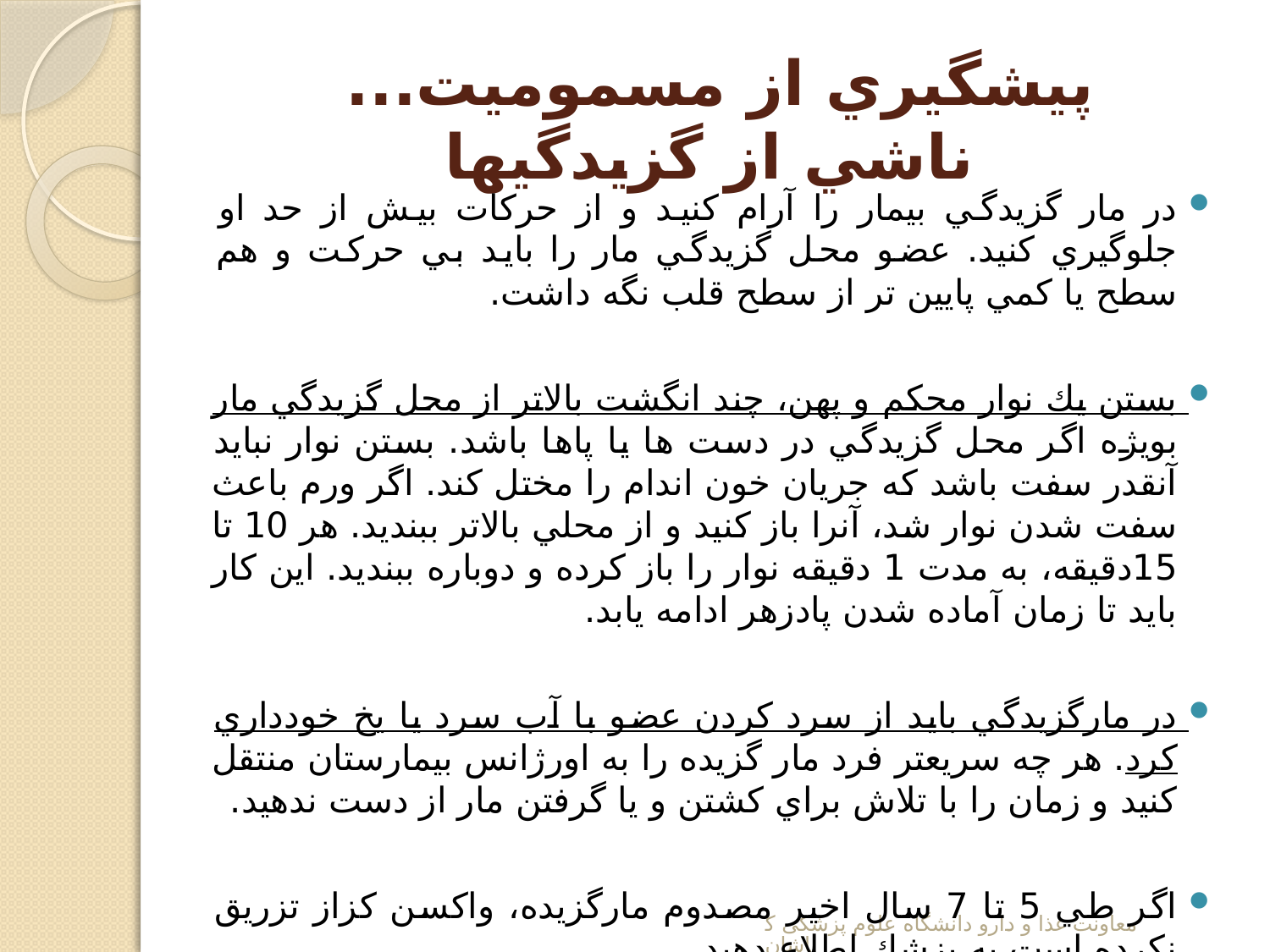

# پيشگيري از مسموميت... ناشي از گزيدگيها
در مار گزيدگي بيمار را آرام كنيد و از حركات بيش از حد او جلوگيري كنيد. عضو محل گزيدگي مار را بايد بي حركت و هم سطح يا كمي پايين تر از سطح قلب نگه داشت.

بستن يك نوار محكم و پهن، چند انگشت بالاتر از محل گزيدگي مار بويژه اگر محل گزيدگي در دست ها يا پاها باشد. بستن نوار نبايد آنقدر سفت باشد كه جريان خون اندام را مختل كند. اگر ورم باعث سفت شدن نوار شد، آنرا باز كنيد و از محلي بالاتر ببنديد. هر 10 تا 15دقيقه، به مدت 1 دقيقه نوار را باز كرده و دوباره ببنديد. اين كار بايد تا زمان آماده شدن پادزهر ادامه يابد.

در مارگزيدگي بايد از سرد كردن عضو با آب سرد يا يخ خودداري كرد. هر چه سريعتر فرد مار گزيده را به اورژانس بيمارستان منتقل كنيد و زمان را با تلاش براي كشتن و يا گرفتن مار از دست ندهيد.

اگر طي 5 تا 7 سال اخير مصدوم مارگزيده، واكسن كزاز تزريق نكرده است به پزشك اطلاع دهيد.
معاونت غذا و دارو دانشگاه علوم پزشکی کاشان